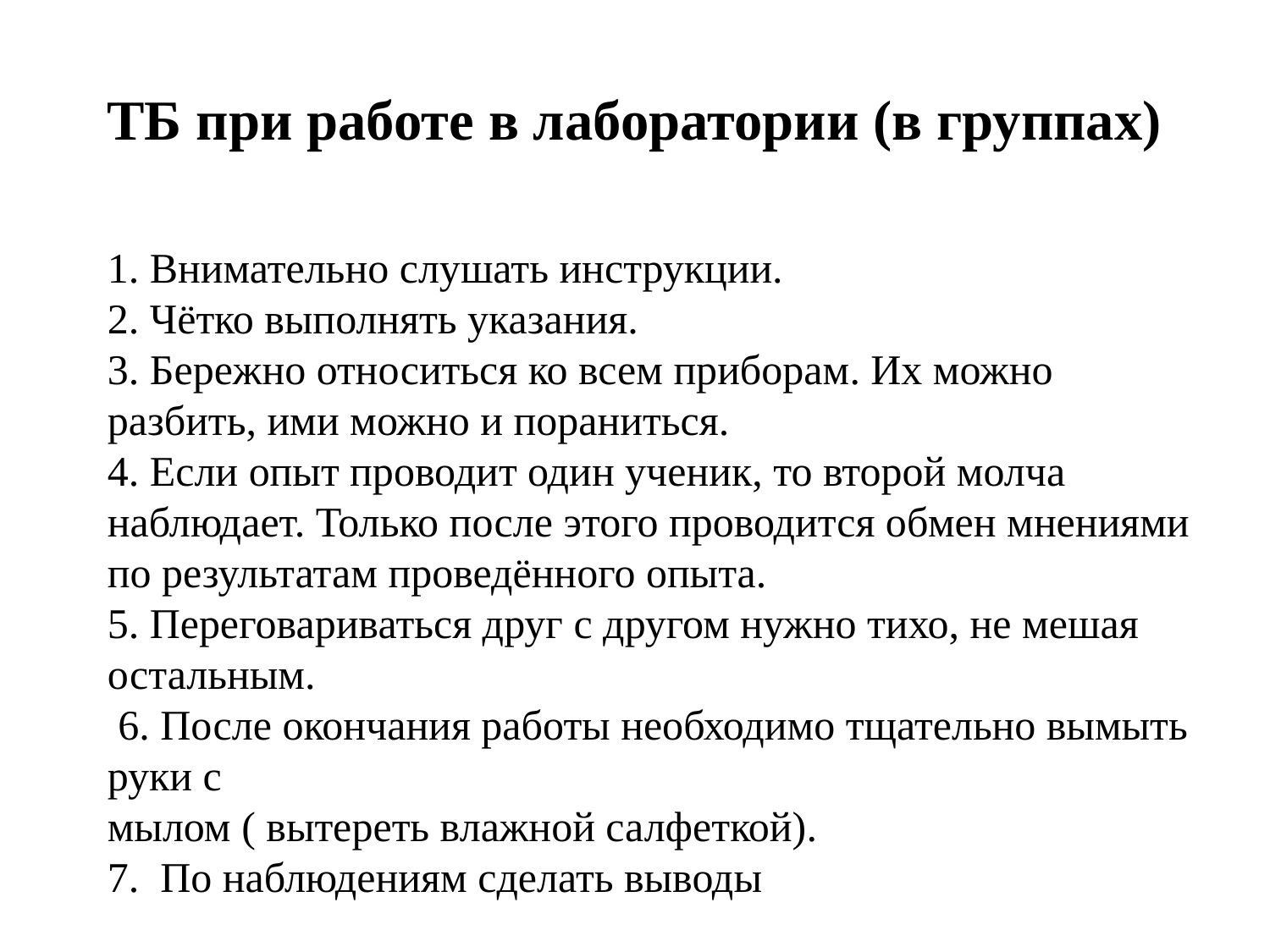

# ТБ при работе в лаборатории (в группах)
1. Внимательно слушать инструкции.
2. Чётко выполнять указания.
3. Бережно относиться ко всем приборам. Их можно разбить, ими можно и пораниться.
4. Если опыт проводит один ученик, то второй молча наблюдает. Только после этого проводится обмен мнениями по результатам проведённого опыта.
5. Переговариваться друг с другом нужно тихо, не мешая остальным.
 6. После окончания работы необходимо тщательно вымыть руки с
мылом ( вытереть влажной салфеткой).
7.  По наблюдениям сделать выводы